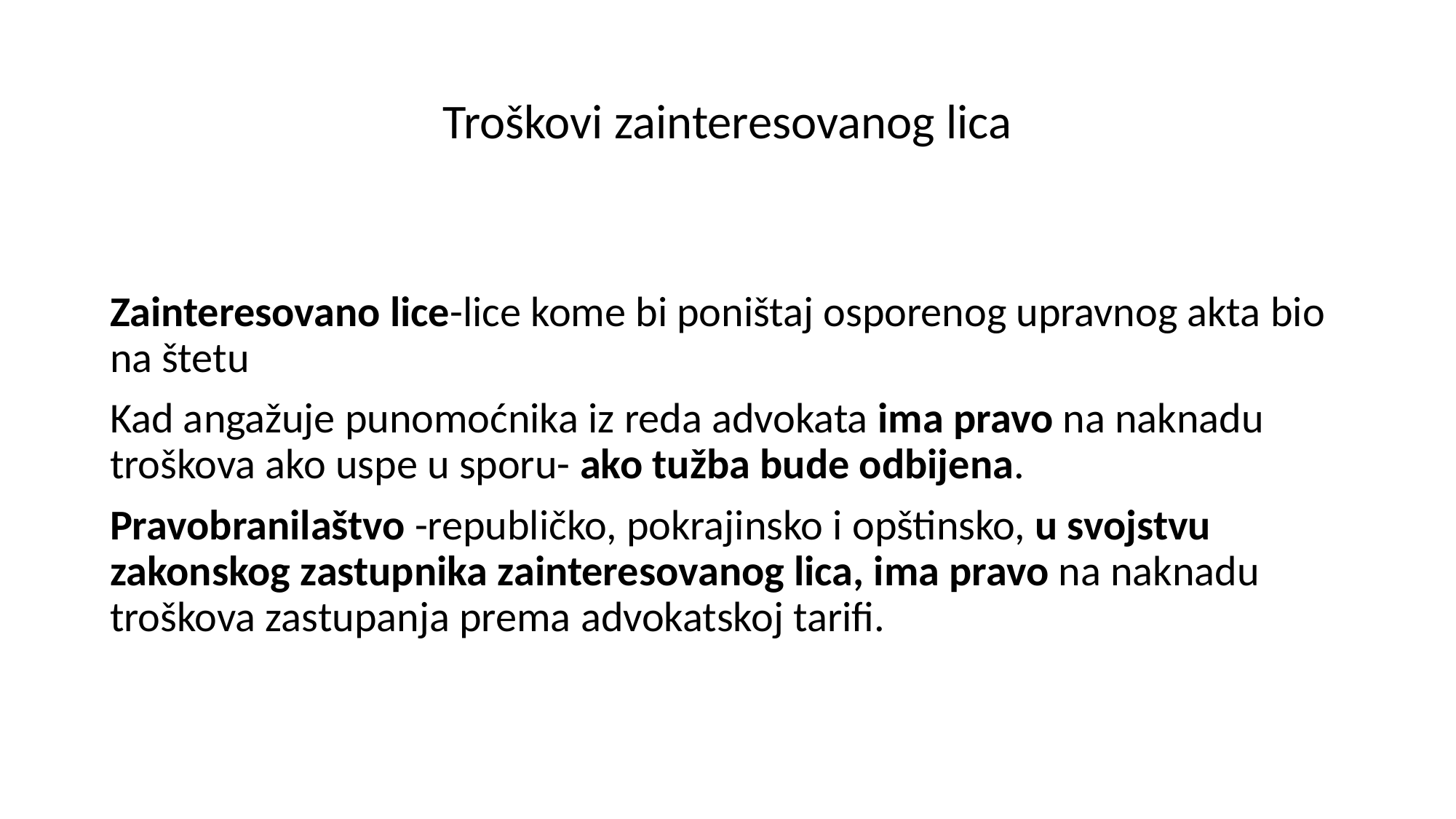

# Troškovi zainteresovanog lica

Zainteresovano lice-lice kome bi poništaj osporenog upravnog akta bio na štetu
Kad angažuje punomoćnika iz reda advokata ima pravo na naknadu troškova ako uspe u sporu- ako tužba bude odbijena.
Pravobranilaštvo -republičko, pokrajinsko i opštinsko, u svojstvu zakonskog zastupnika zainteresovanog lica, ima pravo na naknadu troškova zastupanja prema advokatskoj tarifi.